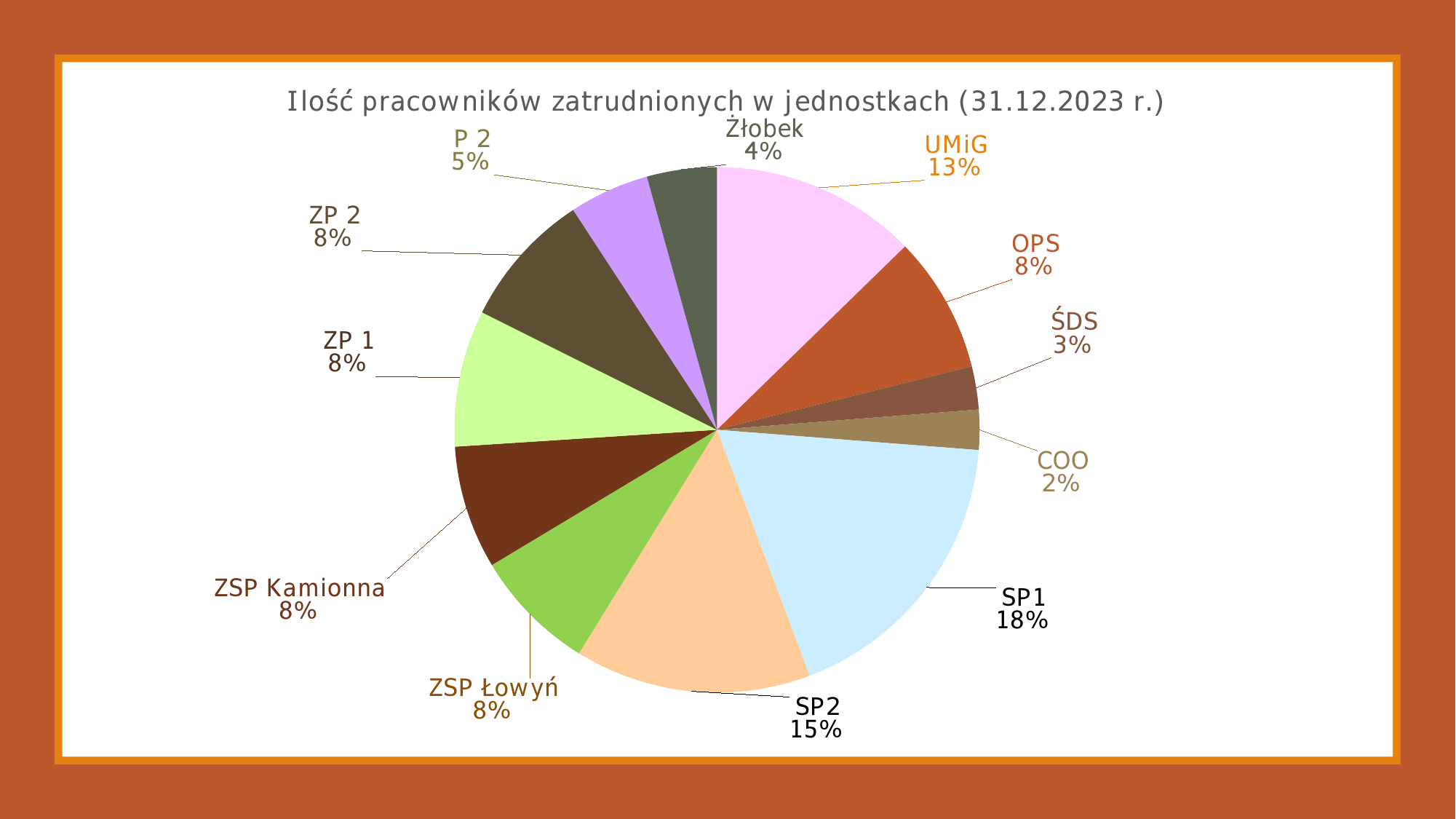

### Chart: Ilość pracowników zatrudnionych w jednostkach (31.12.2023 r.)

| Category |  |
|---|---|
| UMiG | 62.0 |
| OPS | 41.0 |
| ŚDS | 13.0 |
| COO | 12.0 |
| SP1 | 88.0 |
| SP2 | 71.0 |
| ZSP Łowyń | 37.0 |
| ZSP Kamionna | 37.0 |
| ZP 1 | 41.0 |
| ZP 2 | 41.0 |
| P 2 | 24.0 |
| Żłobek | 21.0 |